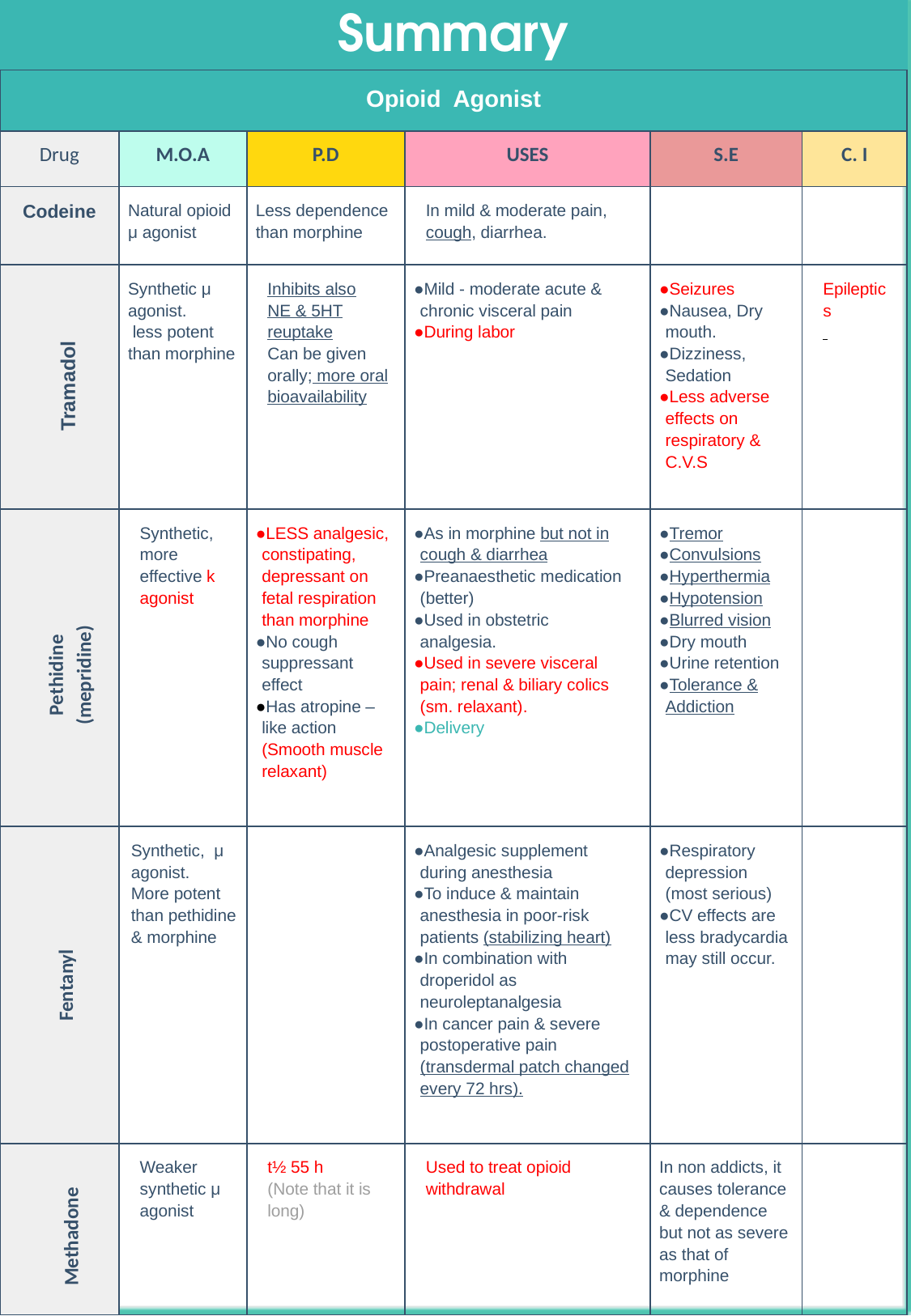

Summary
| Opioid Agonist |  |  |  |  |  |
| --- | --- | --- | --- | --- | --- |
| Drug | M.O.A | P.D | USES | S.E | C. I |
| Codeine | Natural opioid μ agonist | Less dependence than morphine | In mild & moderate pain, cough, diarrhea. |  |  |
|  | Synthetic μ agonist. less potent than morphine | Inhibits also NE & 5HT reuptake Can be given orally; more oral bioavailability | Mild - moderate acute & chronic visceral pain During labor | Seizures Nausea, Dry mouth. Dizziness, Sedation Less adverse effects on respiratory & C.V.S | Epileptics |
|  | Synthetic, more effective k agonist | LESS analgesic, constipating, depressant on fetal respiration than morphine No cough suppressant effect Has atropine –like action (Smooth muscle relaxant) | As in morphine but not in cough & diarrhea Preanaesthetic medication (better) Used in obstetric analgesia. Used in severe visceral pain; renal & biliary colics (sm. relaxant). Delivery | Tremor Convulsions Hyperthermia Hypotension Blurred vision Dry mouth Urine retention Tolerance & Addiction |  |
|  | Synthetic, μ agonist. More potent than pethidine & morphine |  | Analgesic supplement during anesthesia To induce & maintain anesthesia in poor-risk patients (stabilizing heart) In combination with droperidol as neuroleptanalgesia In cancer pain & severe postoperative pain (transdermal patch changed every 72 hrs). | Respiratory depression (most serious) CV effects are less bradycardia may still occur. |  |
|  | Weaker synthetic μ agonist | t½ 55 h (Note that it is long) | Used to treat opioid withdrawal | In non addicts, it causes tolerance & dependence but not as severe as that of morphine |  |
Tramadol
Pethidine
(mepridine)
Fentanyl

Methadone